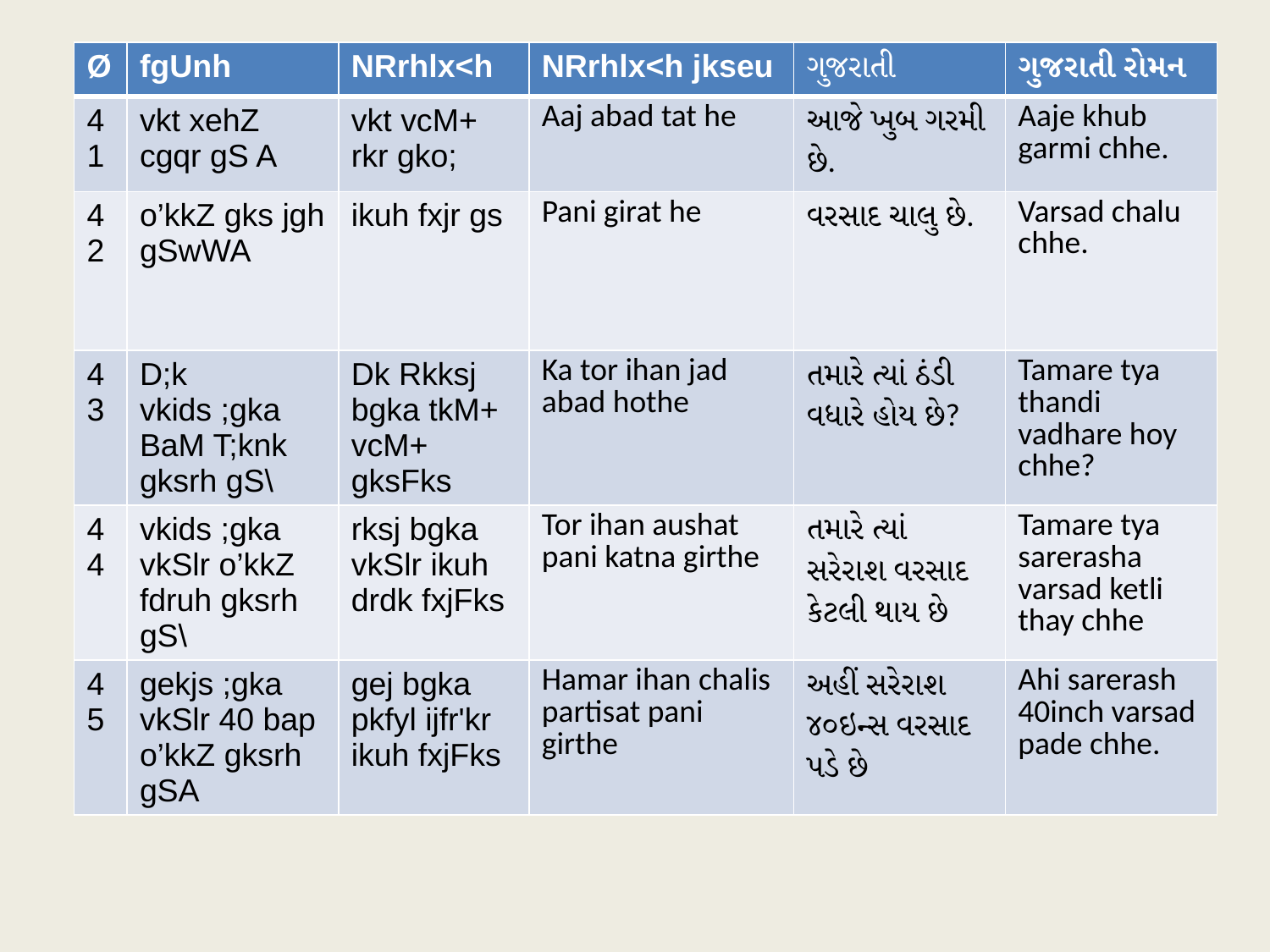

#
| Ø | fgUnh | NRrhlx<h | NRrhlx<h jkseu | ગુજરાતી | ગુજરાતી રોમન |
| --- | --- | --- | --- | --- | --- |
| 41 | vkt xehZ cgqr gS A | vkt vcM+ rkr gko; | Aaj abad tat he | આજે ખુબ ગરમી છે. | Aaje khub garmi chhe. |
| 42 | o’kkZ gks jgh gSwWA | ikuh fxjr gs | Pani girat he | વરસાદ ચાલુ છે. | Varsad chalu chhe. |
| 43 | D;k vkids ;gka BaM T;knk gksrh gS\ | Dk Rkksj bgka tkM+ vcM+ gksFks | Ka tor ihan jad abad hothe | તમારે ત્યાં ઠંડી વધારે હોય છે? | Tamare tya thandi vadhare hoy chhe? |
| 44 | vkids ;gka vkSlr o’kkZ fdruh gksrh gS\ | rksj bgka vkSlr ikuh drdk fxjFks | Tor ihan aushat pani katna girthe | તમારે ત્યાં સરેરાશ વરસાદ કેટલી થાય છે | Tamare tya sarerasha varsad ketli thay chhe |
| 45 | gekjs ;gka vkSlr 40 bap o’kkZ gksrh gSA | gej bgka pkfyl ijfr'kr ikuh fxjFks | Hamar ihan chalis partisat pani girthe | અહીં સરેરાશ ૪૦ઇન્સ વરસાદ પડે છે | Ahi sarerash 40inch varsad pade chhe. |